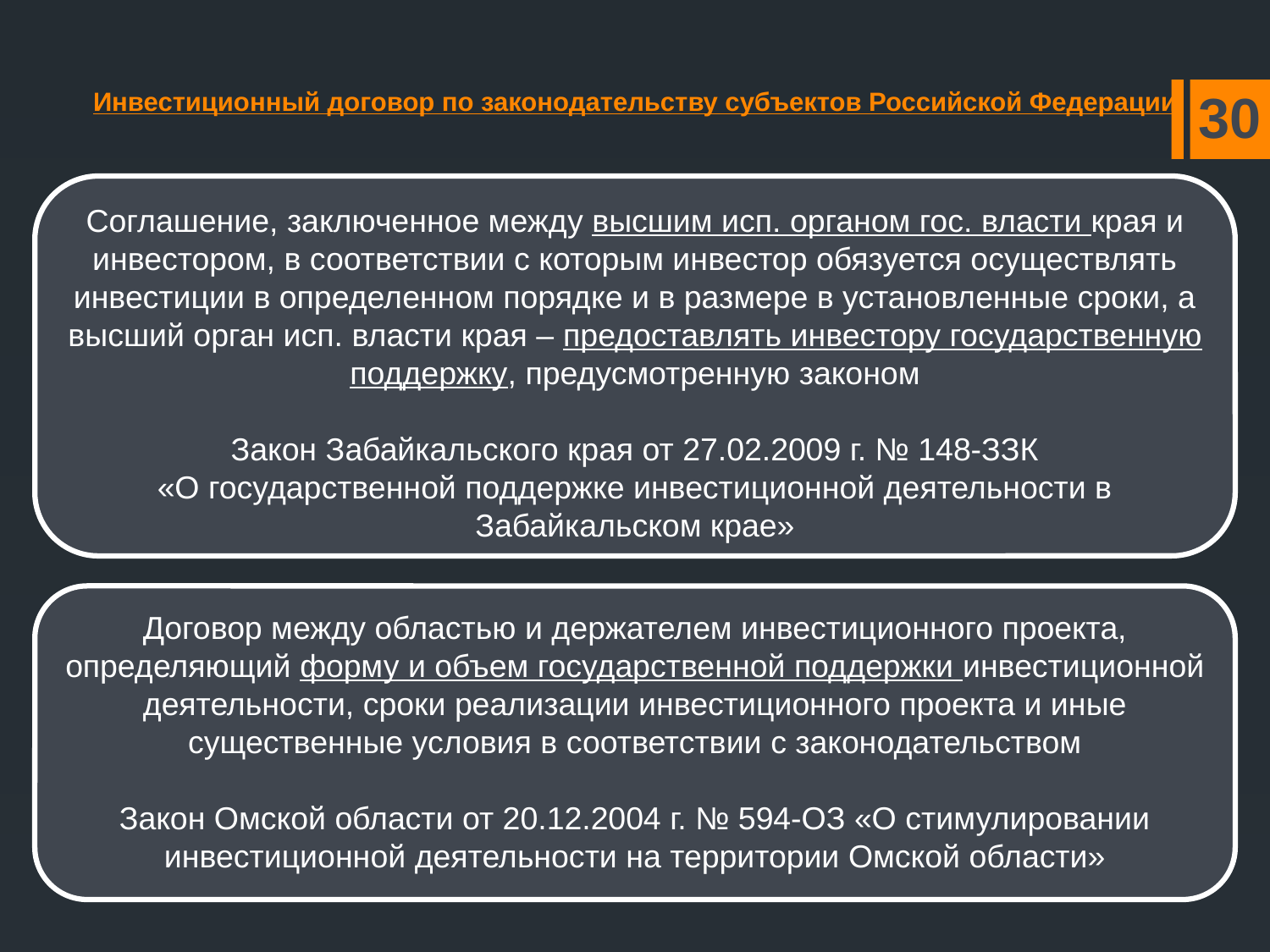

# Инвестиционный договор по законодательству субъектов Российской Федерации
30

Соглашение, заключенное между высшим исп. органом гос. власти края и инвестором, в соответствии с которым инвестор обязуется осуществлять инвестиции в определенном порядке и в размере в установленные сроки, а высший орган исп. власти края – предоставлять инвестору государственную поддержку, предусмотренную законом

Закон Забайкальского края от 27.02.2009 г. № 148-ЗЗК
«О государственной поддержке инвестиционной деятельности в Забайкальском крае»

Договор между областью и держателем инвестиционного проекта, определяющий форму и объем государственной поддержки инвестиционной деятельности, сроки реализации инвестиционного проекта и иные существенные условия в соответствии с законодательством

Закон Омской области от 20.12.2004 г. № 594-ОЗ «О стимулировании инвестиционной деятельности на территории Омской области»